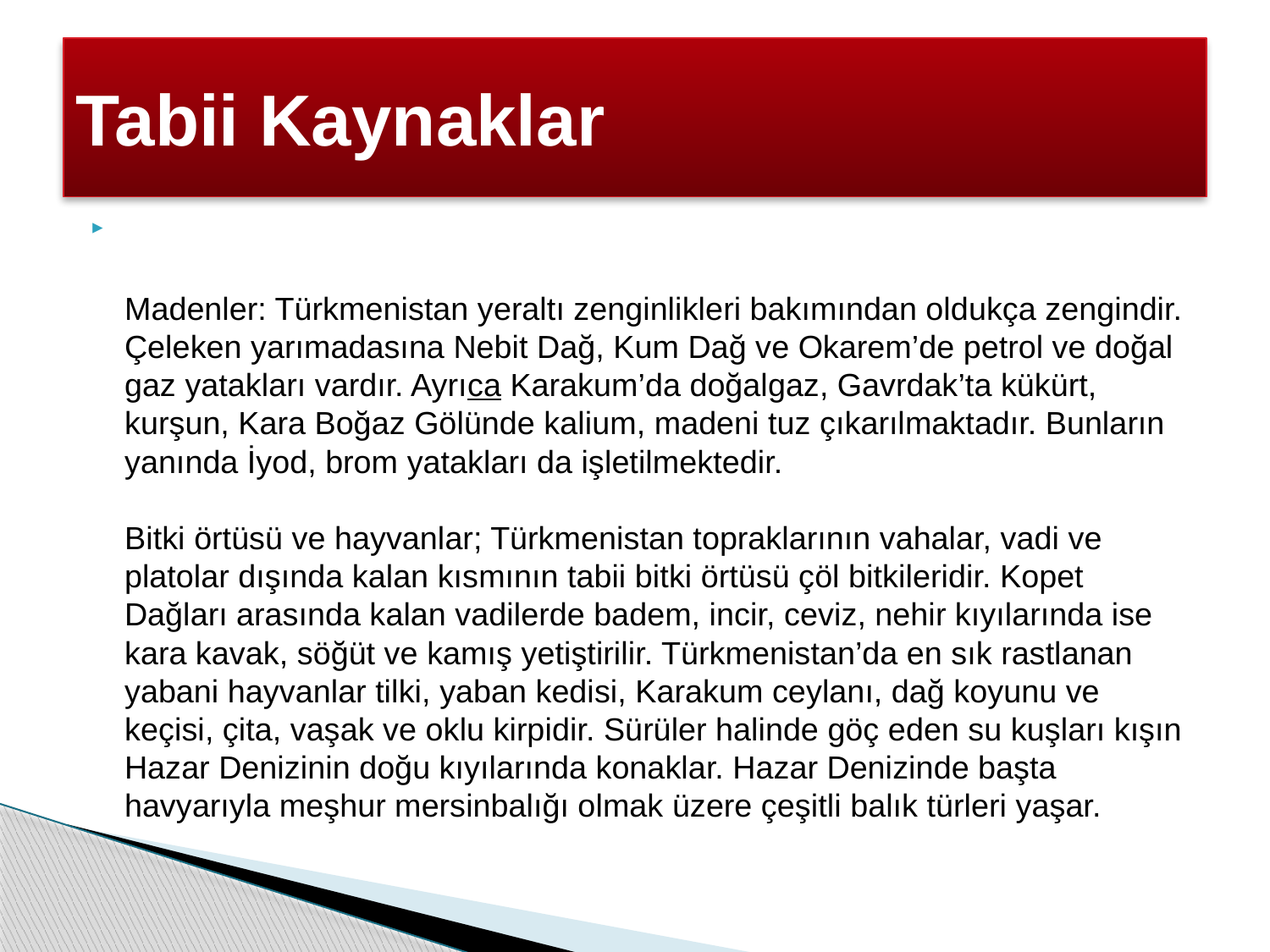

# Tabii Kaynaklar
Madenler: Türkmenistan yeraltı zenginlikleri bakımından oldukça zengindir. Çeleken yarımadasına Nebit Dağ, Kum Dağ ve Okarem’de petrol ve doğal gaz yatakları vardır. Ayrıca Karakum’da doğalgaz, Gavrdak’ta kükürt, kurşun, Kara Boğaz Gölünde kalium, madeni tuz çıkarılmaktadır. Bunların yanında İyod, brom yatakları da işletilmektedir. 
Bitki örtüsü ve hayvanlar; Türkmenistan topraklarının vahalar, vadi ve platolar dışında kalan kısmının tabii bitki örtüsü çöl bitkileridir. Kopet Dağları arasında kalan vadilerde badem, incir, ceviz, nehir kıyılarında ise kara kavak, söğüt ve kamış yetiştirilir. Türkmenistan’da en sık rastlanan yabani hayvanlar tilki, yaban kedisi, Karakum ceylanı, dağ koyunu ve keçisi, çita, vaşak ve oklu kirpidir. Sürüler halinde göç eden su kuşları kışın Hazar Denizinin doğu kıyılarında konaklar. Hazar Denizinde başta havyarıyla meşhur mersinbalığı olmak üzere çeşitli balık türleri yaşar.